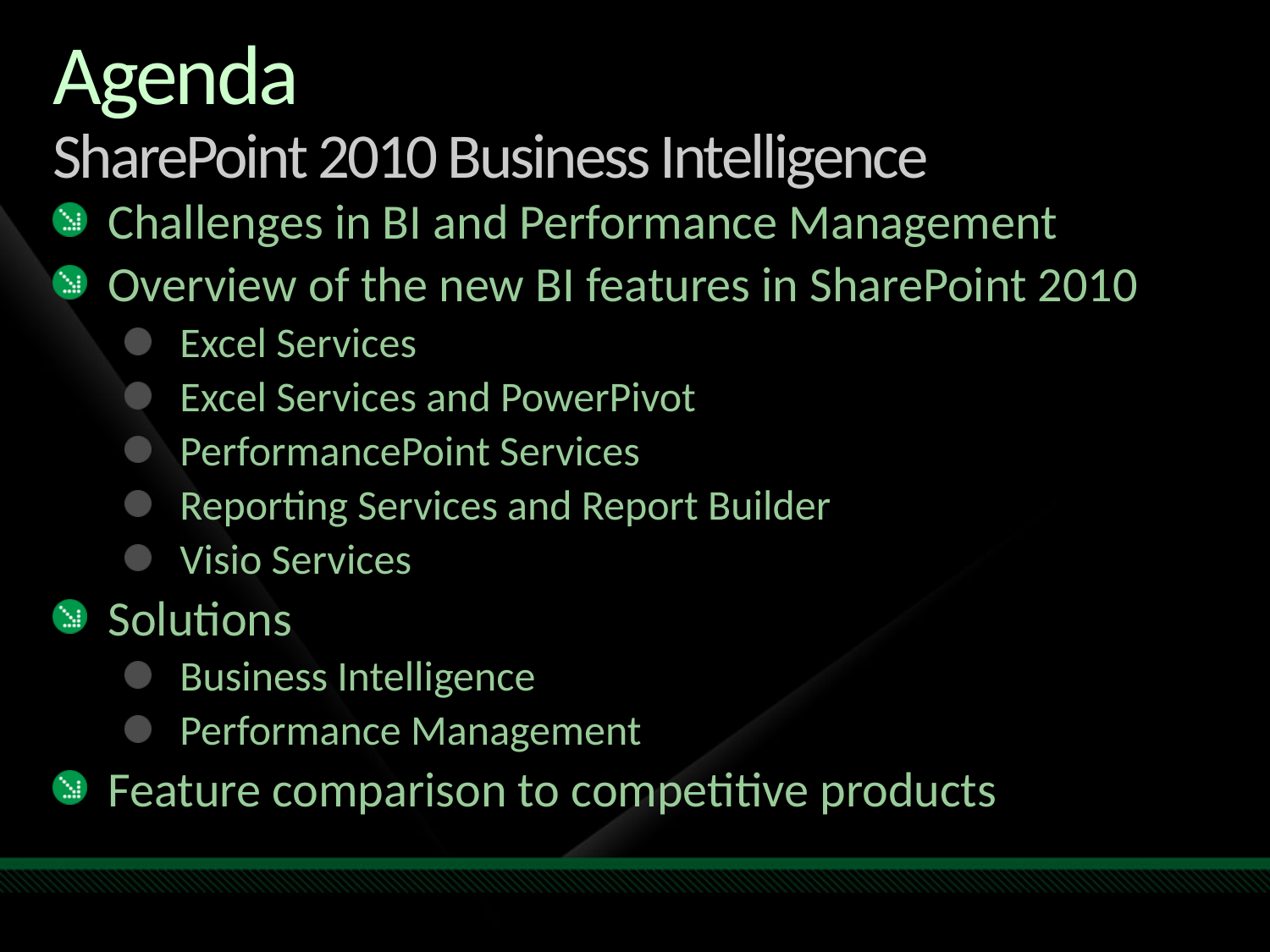

# Agenda SharePoint 2010 Business Intelligence
Challenges in BI and Performance Management
Overview of the new BI features in SharePoint 2010
Excel Services
Excel Services and PowerPivot
PerformancePoint Services
Reporting Services and Report Builder
Visio Services
Solutions
Business Intelligence
Performance Management
Feature comparison to competitive products